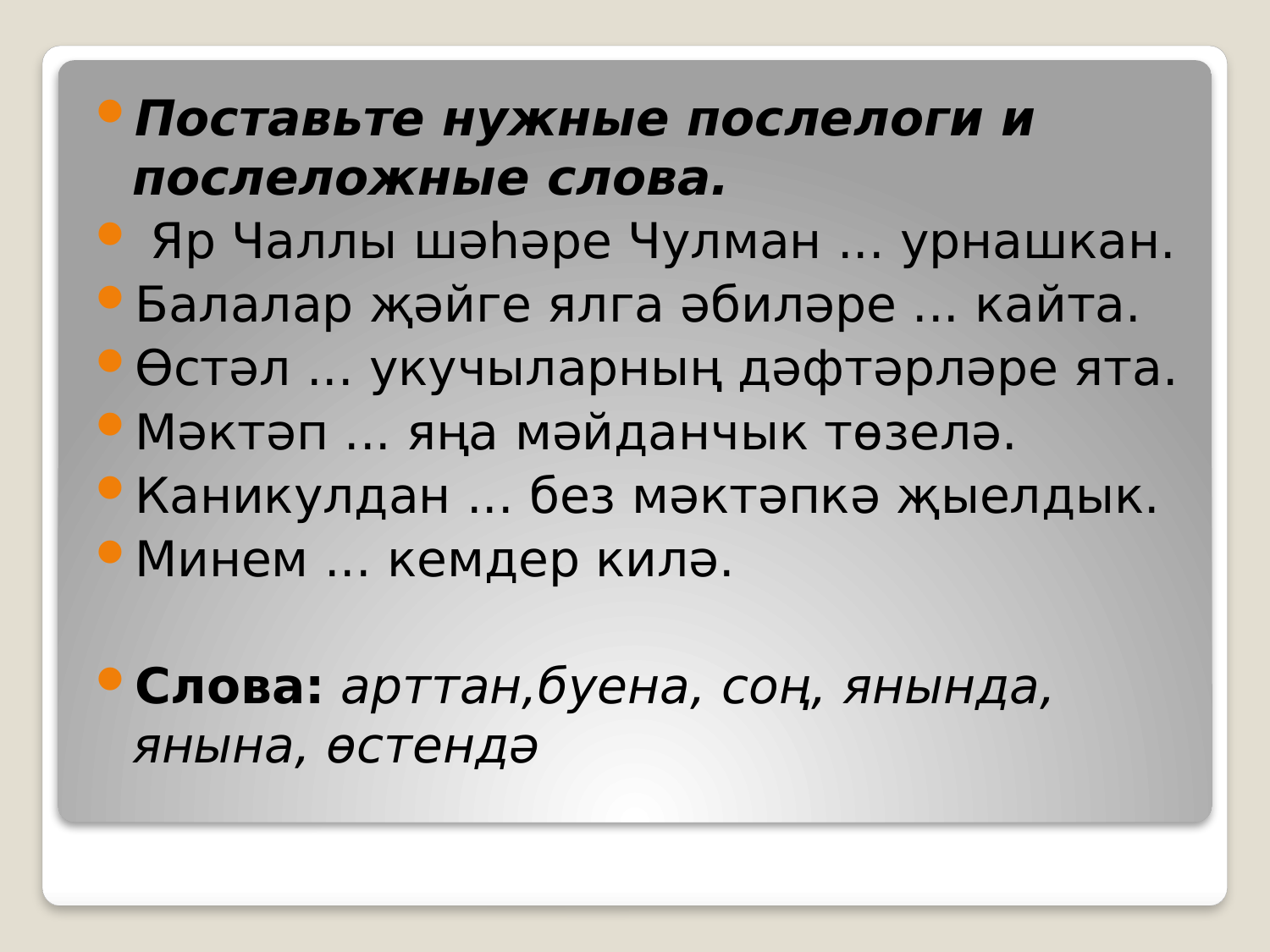

Поставьте нужные послелоги и послеложные слова.
 Яр Чаллы шәһәре Чулман ... урнашкан.
Балалар җәйге ялга әбиләре ... кайта.
Өстәл ... укучыларның дәфтәрләре ята.
Мәктәп ... яңа мәйданчык төзелә.
Каникулдан ... без мәктәпкә җыелдык.
Минем ... кемдер килә.

Слова: арттан,буена, соң, янында, янына, өстендә
#